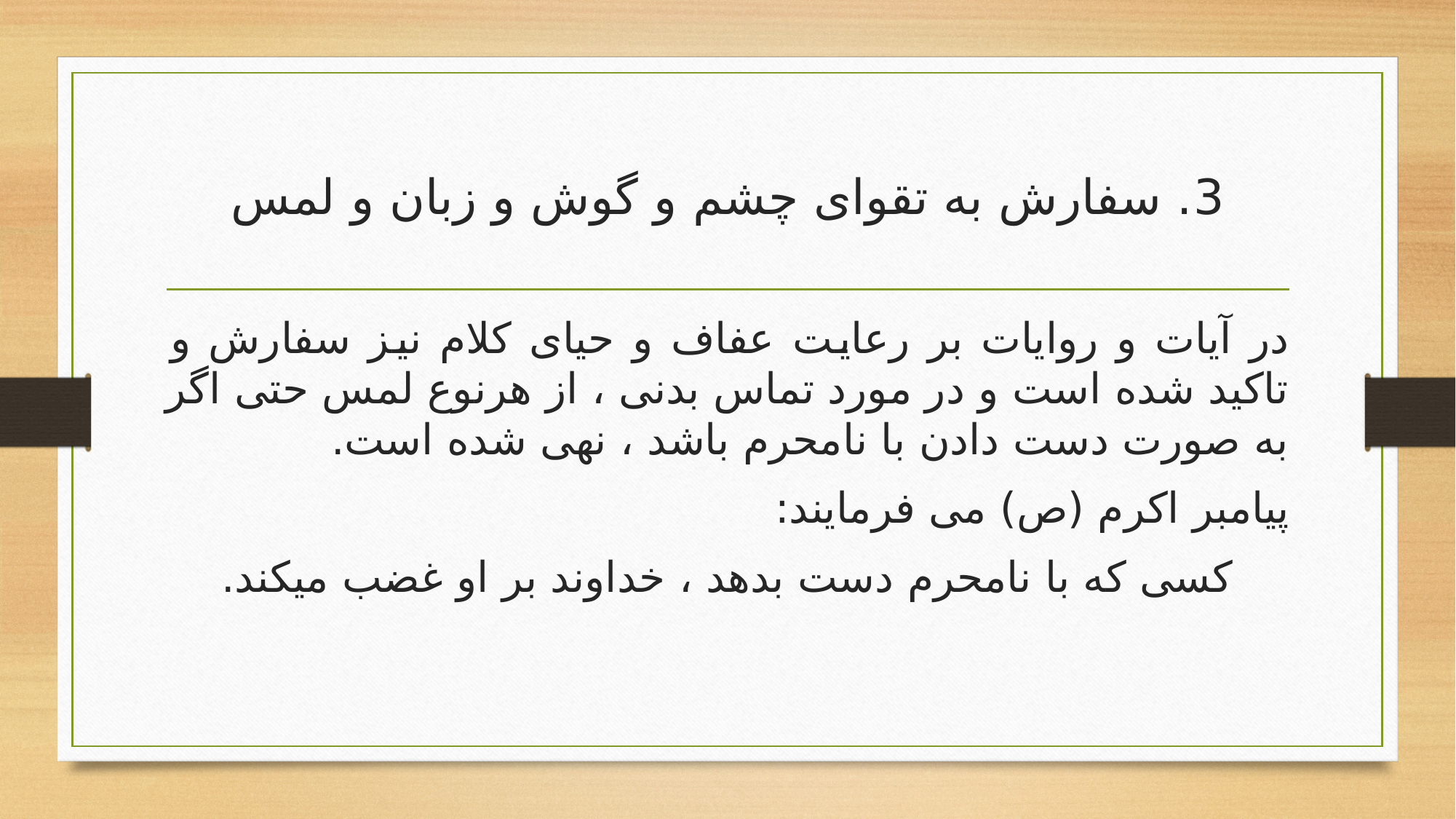

# 3. سفارش به تقوای چشم و گوش و زبان و لمس
در آیات و روایات بر رعایت عفاف و حیای کلام نیز سفارش و تاکید شده است و در مورد تماس بدنی ، از هرنوع لمس حتی اگر به صورت دست دادن با نامحرم باشد ، نهی شده است.
پیامبر اکرم (ص) می فرمایند:
کسی که با نامحرم دست بدهد ، خداوند بر او غضب میکند.